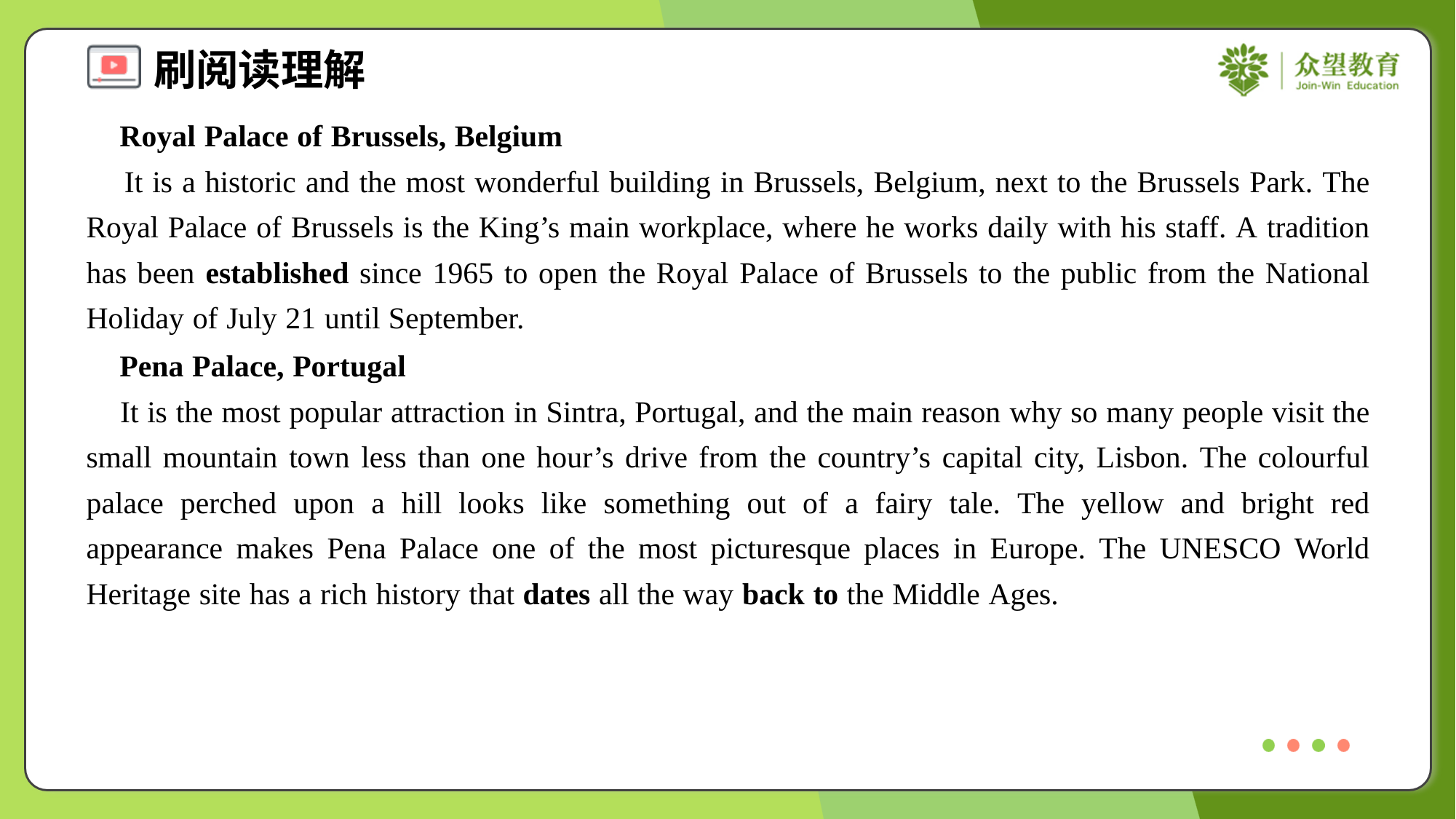

Royal Palace of Brussels, Belgium
    It is a historic and the most wonderful building in Brussels, Belgium, next to the Brussels Park. The Royal Palace of Brussels is the King’s main workplace, where he works daily with his staff. A tradition has been established since 1965 to open the Royal Palace of Brussels to the public from the National Holiday of July 21 until September.
    Pena Palace, Portugal
    It is the most popular attraction in Sintra, Portugal, and the main reason why so many people visit the small mountain town less than one hour’s drive from the country’s capital city, Lisbon. The colourful palace perched upon a hill looks like something out of a fairy tale. The yellow and bright red appearance makes Pena Palace one of the most picturesque places in Europe. The UNESCO World Heritage site has a rich history that dates all the way back to the Middle Ages.